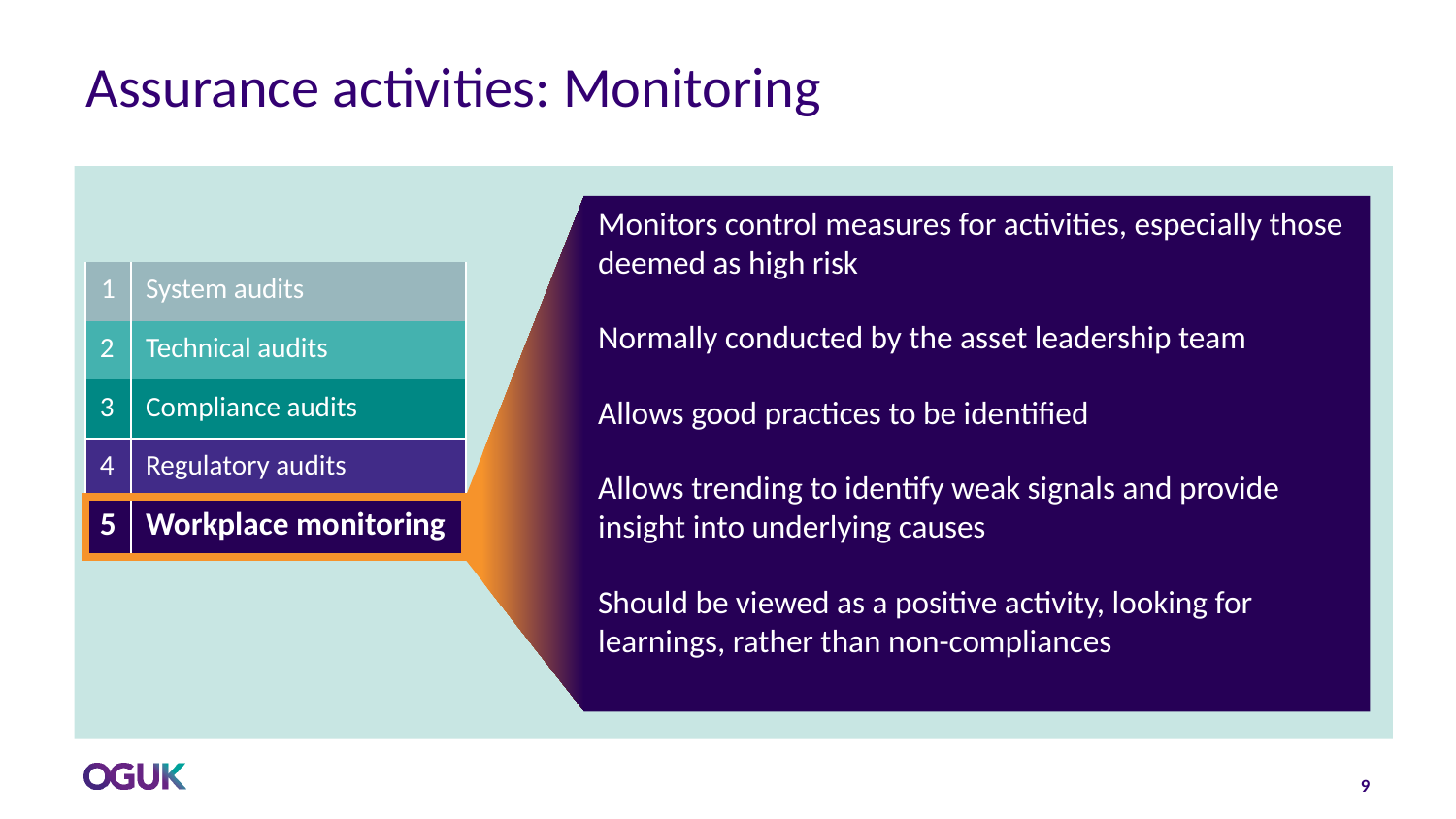

# Assurance activities: Monitoring

Monitors control measures for activities, especially those deemed as high risk
Normally conducted by the asset leadership team
Allows good practices to be identified
Allows trending to identify weak signals and provide insight into underlying causes
Should be viewed as a positive activity, looking for learnings, rather than non-compliances
| 1 | System audits |
| --- | --- |
| 2 | Technical audits |
| 3 | Compliance audits |
| 4 | Regulatory audits |
| 5 | Workplace monitoring |

9